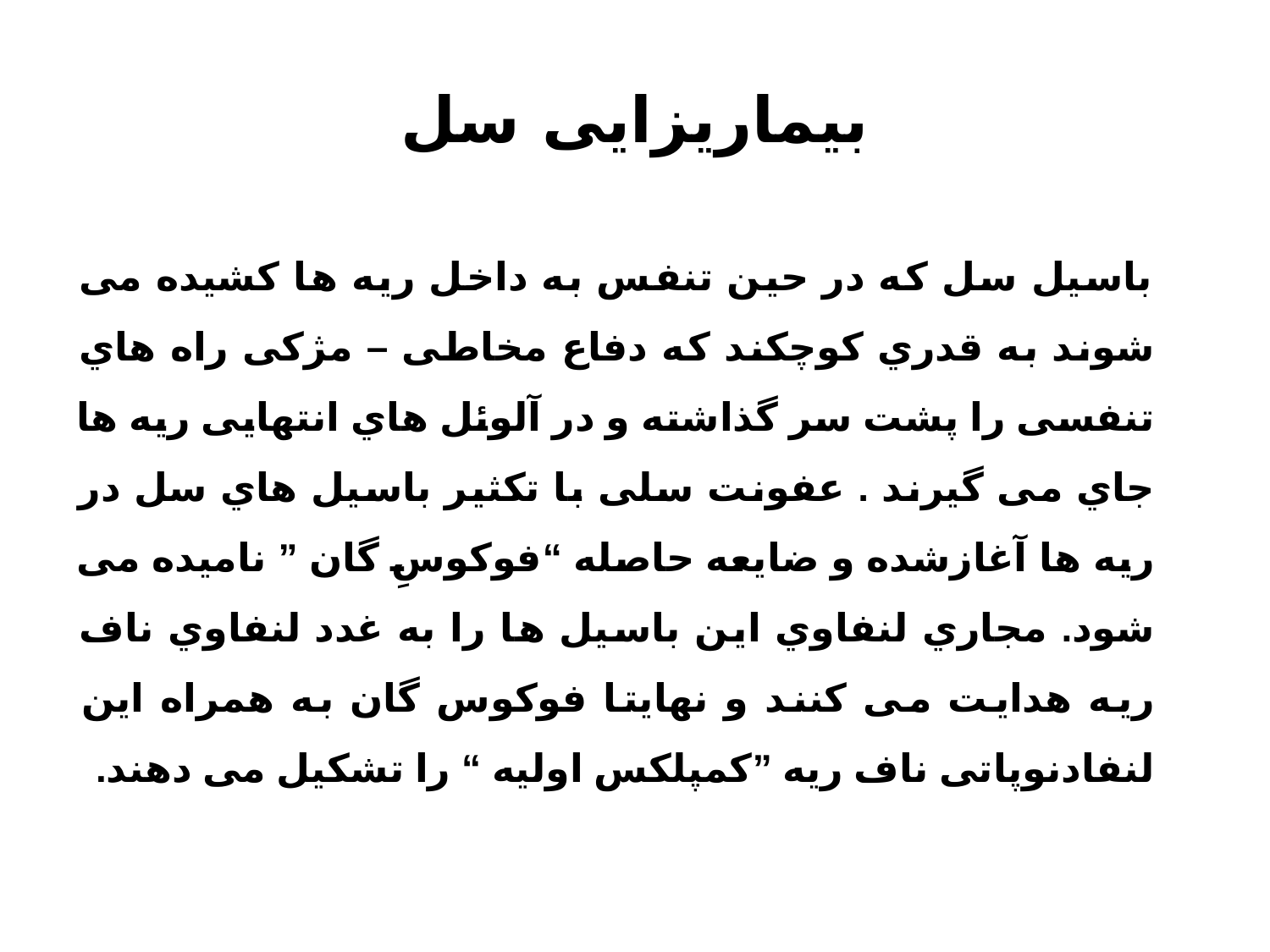

# بیماریزایی سل
   باسیل سل که در حین تنفس به داخل ریه ها کشیده می شوند به قدري کوچکند که دفاع مخاطی – مژکی راه هاي تنفسی را پشت سر گذاشته و در آلوئل هاي انتهایی ریه ها جاي می گیرند . عفونت سلی با تکثیر باسیل هاي سل در ریه ها آغازشده و ضایعه حاصله “فوکوسِ گان ” نامیده می شود. مجاري لنفاوي این باسیل ها را به غدد لنفاوي ناف ریه هدایت می کنند و نهایتا فوکوس گان به همراه این لنفادنوپاتی ناف ریه ”کمپلکس اولیه “ را تشکیل می دهند.